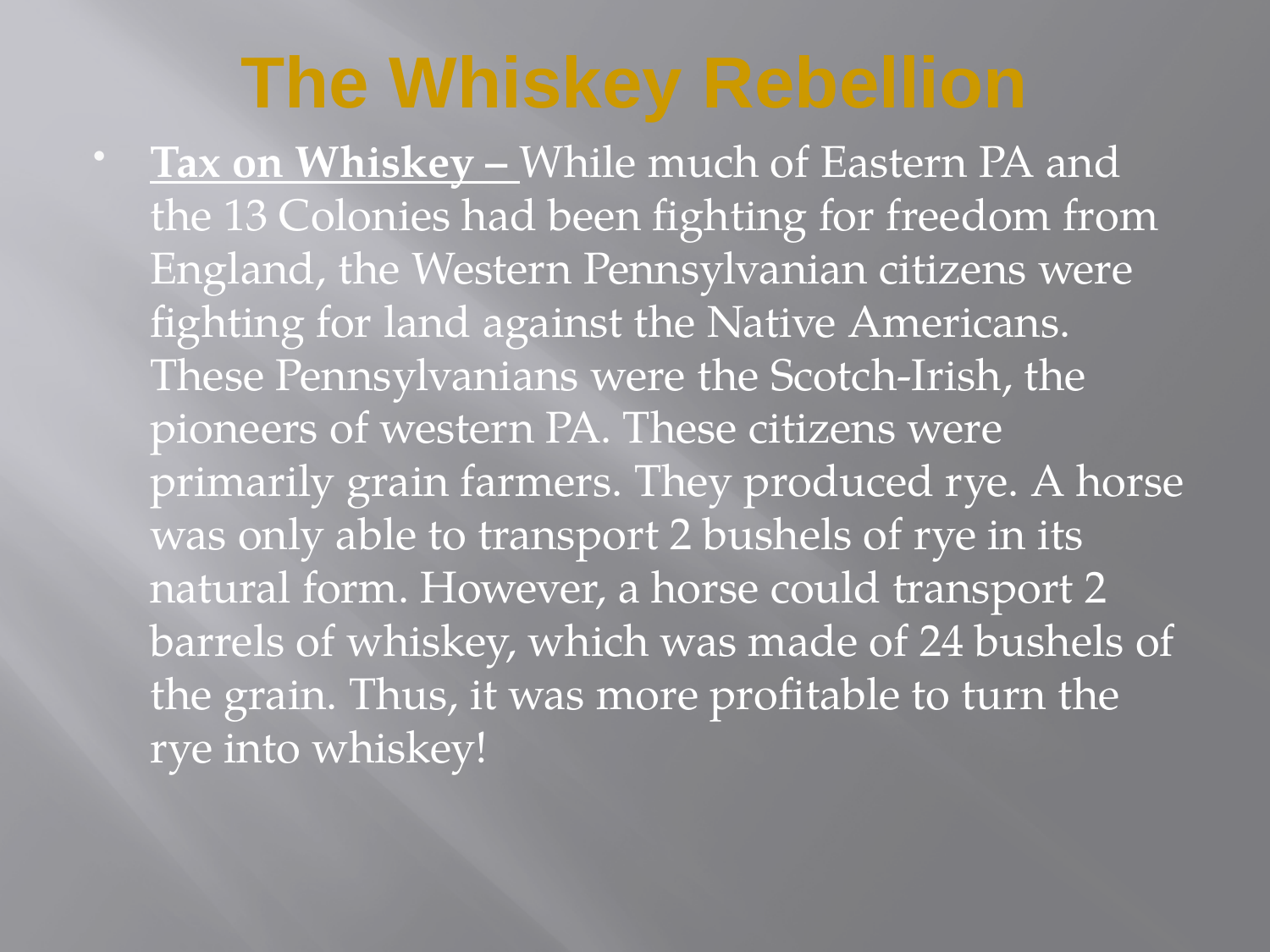

# The Whiskey Rebellion
Tax on Whiskey – While much of Eastern PA and the 13 Colonies had been fighting for freedom from England, the Western Pennsylvanian citizens were fighting for land against the Native Americans. These Pennsylvanians were the Scotch-Irish, the pioneers of western PA. These citizens were primarily grain farmers. They produced rye. A horse was only able to transport 2 bushels of rye in its natural form. However, a horse could transport 2 barrels of whiskey, which was made of 24 bushels of the grain. Thus, it was more profitable to turn the rye into whiskey!